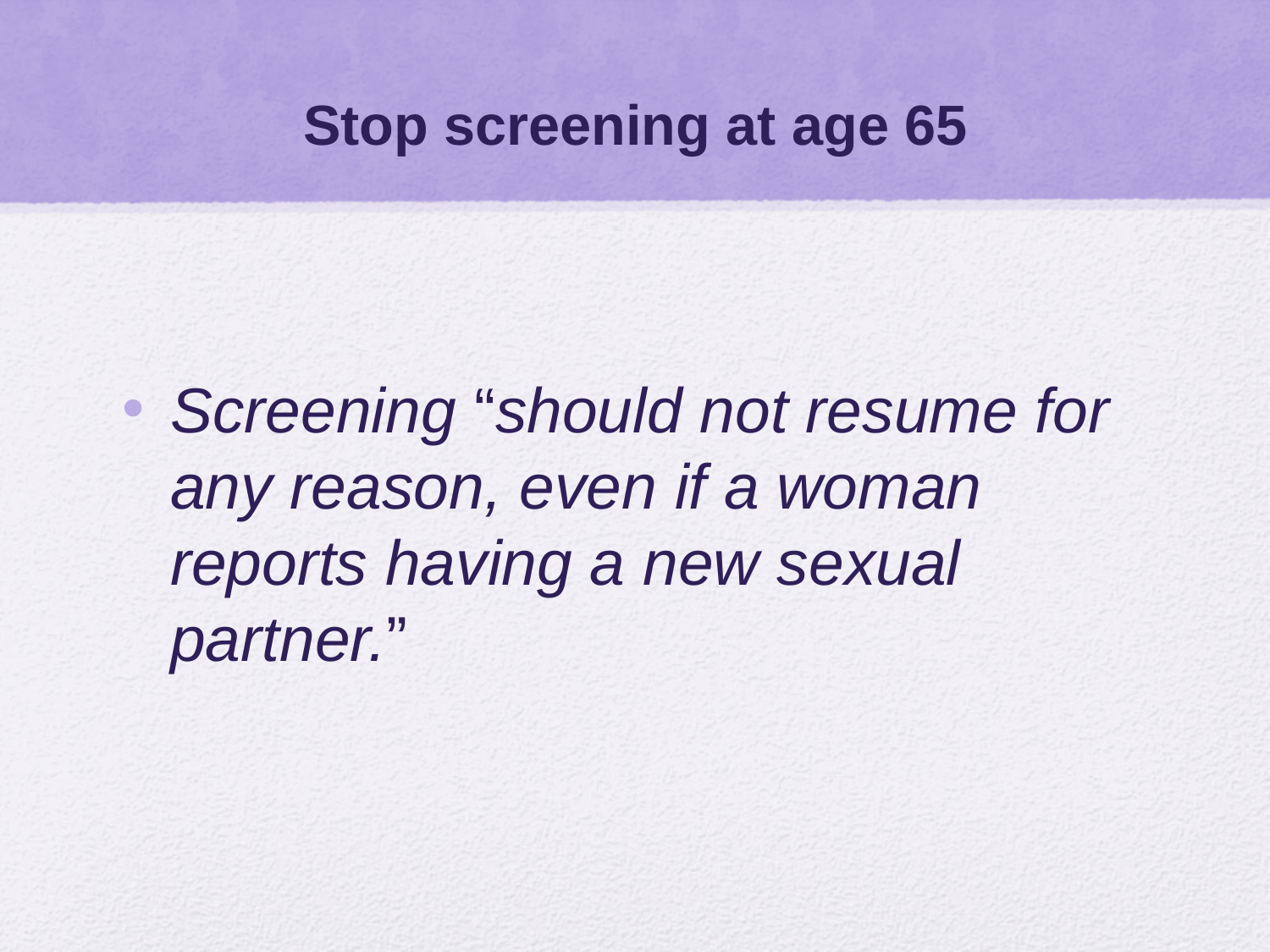

# Stop screening at age 65

Screening “should not resume for any reason, even if a woman reports having a new sexual partner.”